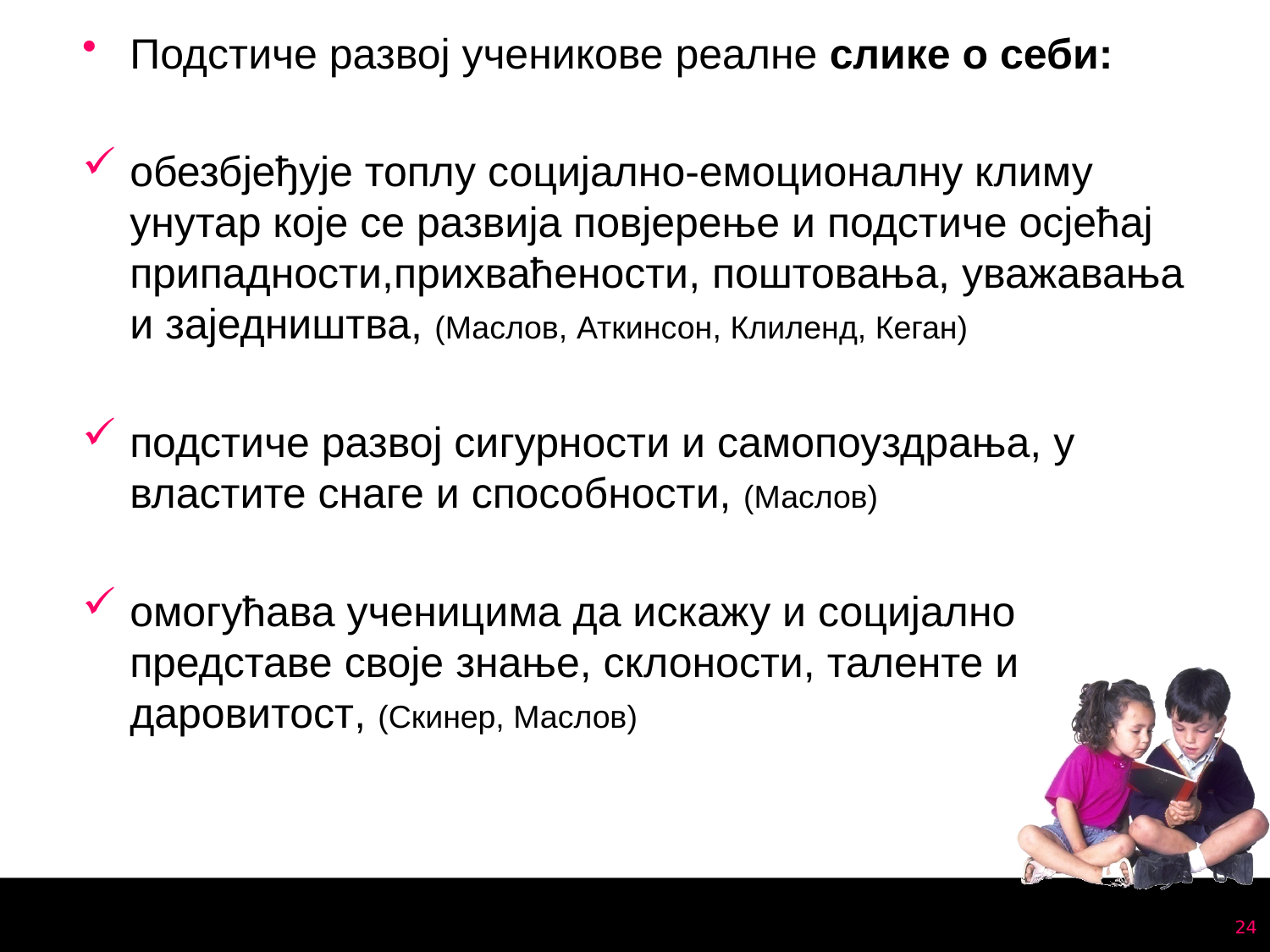

Подстиче развој ученикове реалне слике о себи:

обезбјеђује топлу социјално-емоционалну климу унутар које се развија повјерење и подстиче осјећај припадности,прихваћености, поштовања, уважавања и заједништва, (Маслов, Аткинсон, Клиленд, Кеган)

подстиче развој сигурности и самопоуздрања, у властите снаге и способности, (Маслов)

омогућава ученицима да искажу и социјално представе своје знање, склоности, таленте и даровитост, (Скинер, Маслов)

24